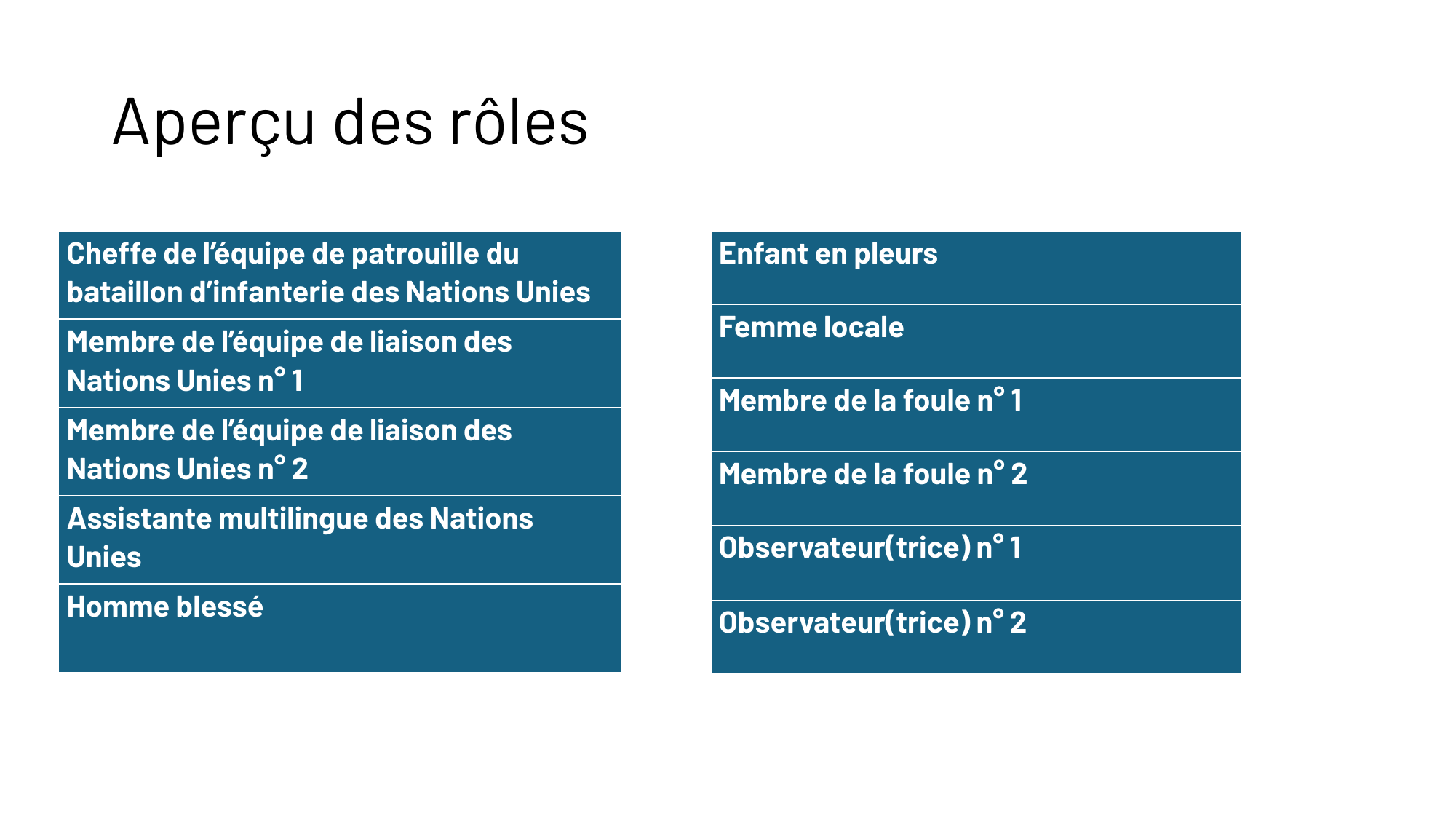

# Aperçu des rôles
| Enfant en pleurs |
| --- |
| Femme locale |
| Membre de la foule n° 1 |
| Membre de la foule n° 2 |
| Observateur(trice) n° 1 |
| Observateur(trice) n° 2 |
| Cheffe de l’équipe de patrouille du bataillon d’infanterie des Nations Unies |
| --- |
| Membre de l’équipe de liaison des Nations Unies n° 1 |
| Membre de l’équipe de liaison des Nations Unies n° 2 |
| Assistante multilingue des Nations Unies |
| Homme blessé |